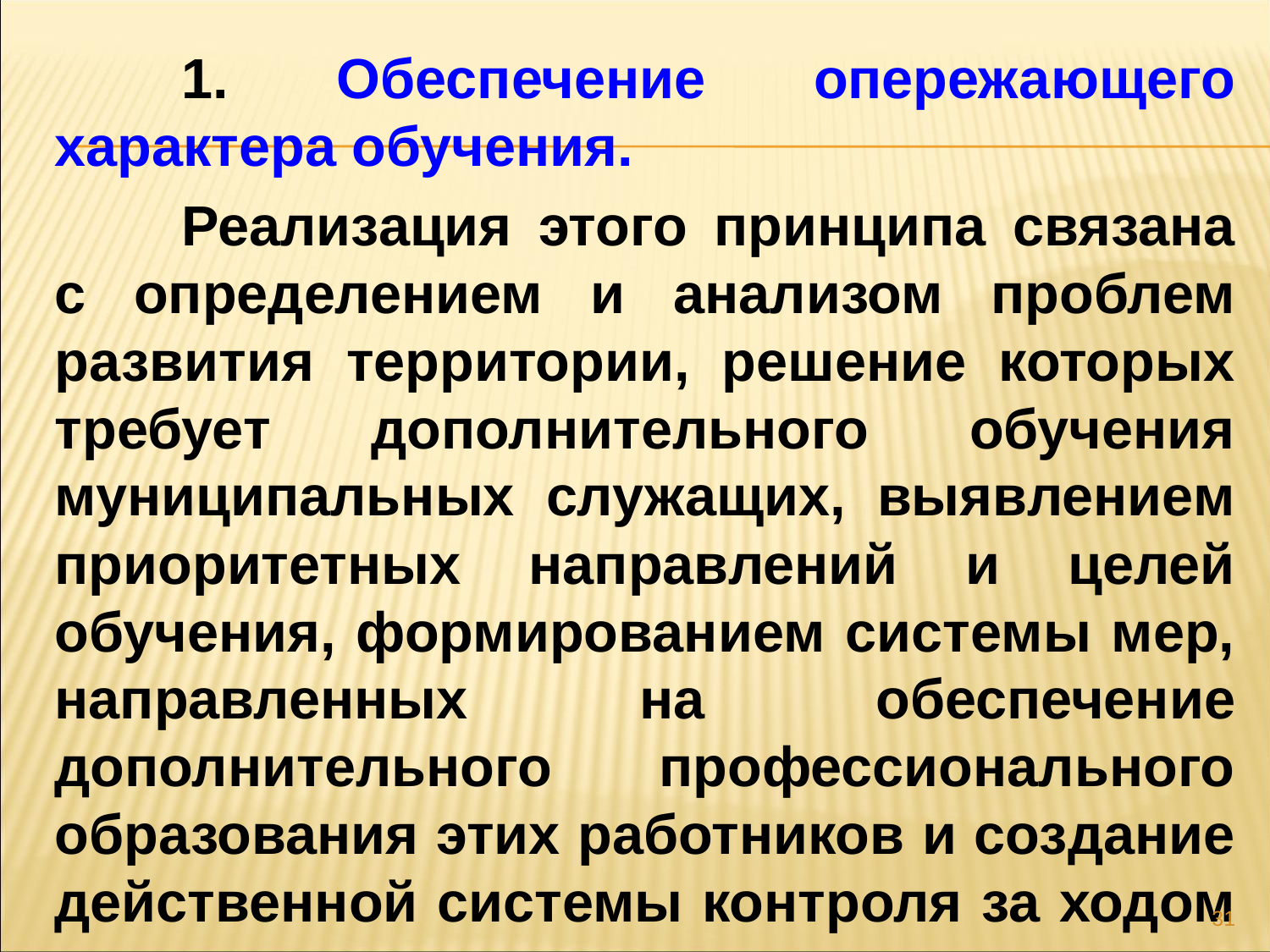

1. Обеспечение опережающего характера обучения.
	Реализация этого принципа связана с определением и анализом проблем развития территории, решение которых требует дополнительного обучения муниципальных служащих, выявлением приоритетных направлений и целей обучения, формированием системы мер, направленных на обеспечение дополнительного профессионального образования этих работников и создание действенной системы контроля за ходом ее реализации.
31